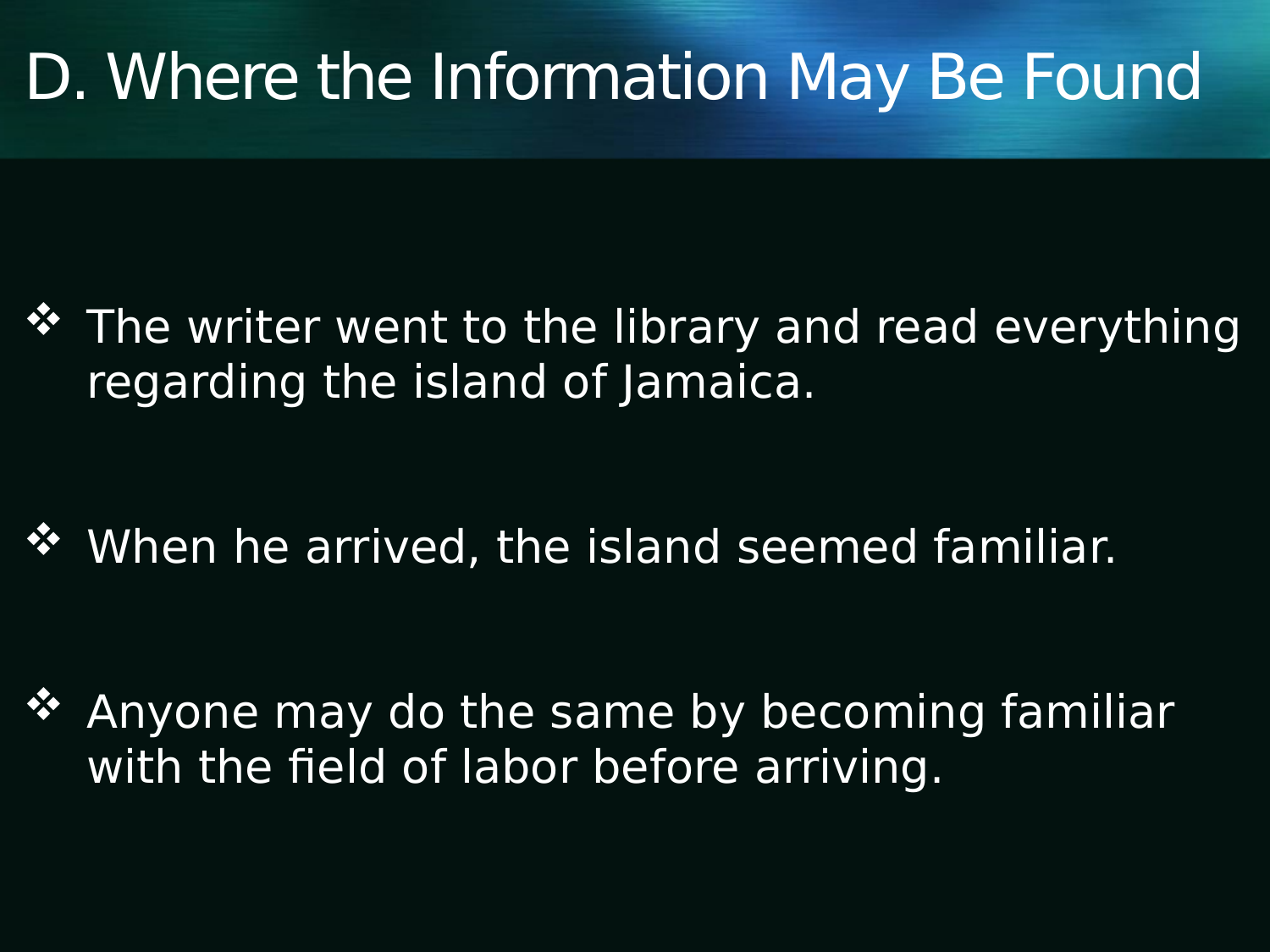

# D. Where the Information May Be Found
The writer went to the library and read everything regarding the island of Jamaica.

When he arrived, the island seemed familiar.

Anyone may do the same by becoming familiar with the field of labor before arriving.